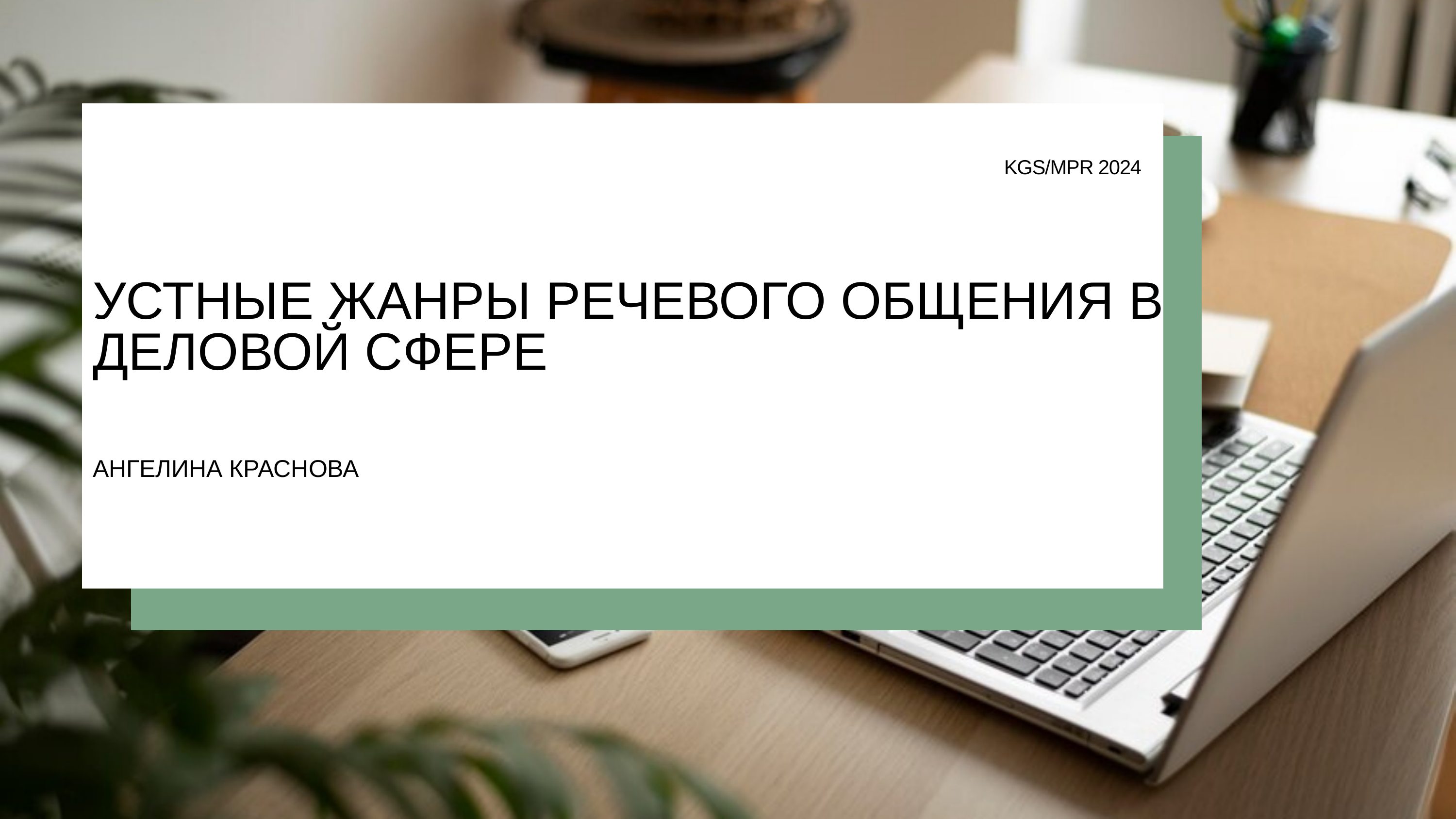

KGS/MPR 2024
УСТНЫЕ ЖАНРЫ РЕЧЕВОГО ОБЩЕНИЯ В ДЕЛОВОЙ СФЕРЕ
АНГЕЛИНА КРАСНОВА